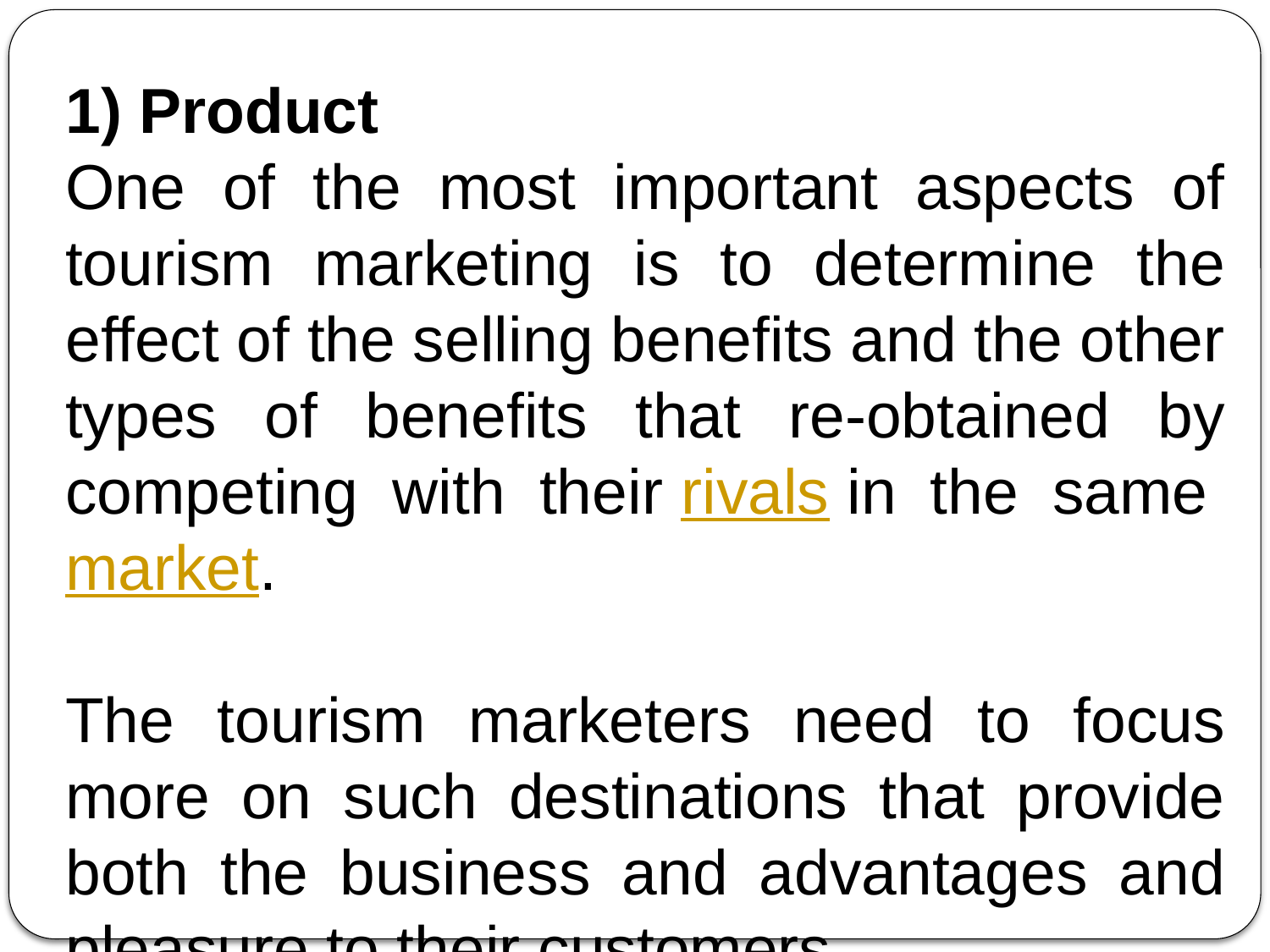

1) Product
One of the most important aspects of tourism marketing is to determine the effect of the selling benefits and the other types of benefits that re-obtained by competing with their rivals in the same market.

The tourism marketers need to focus more on such destinations that provide both the business and advantages and pleasure to their customers.